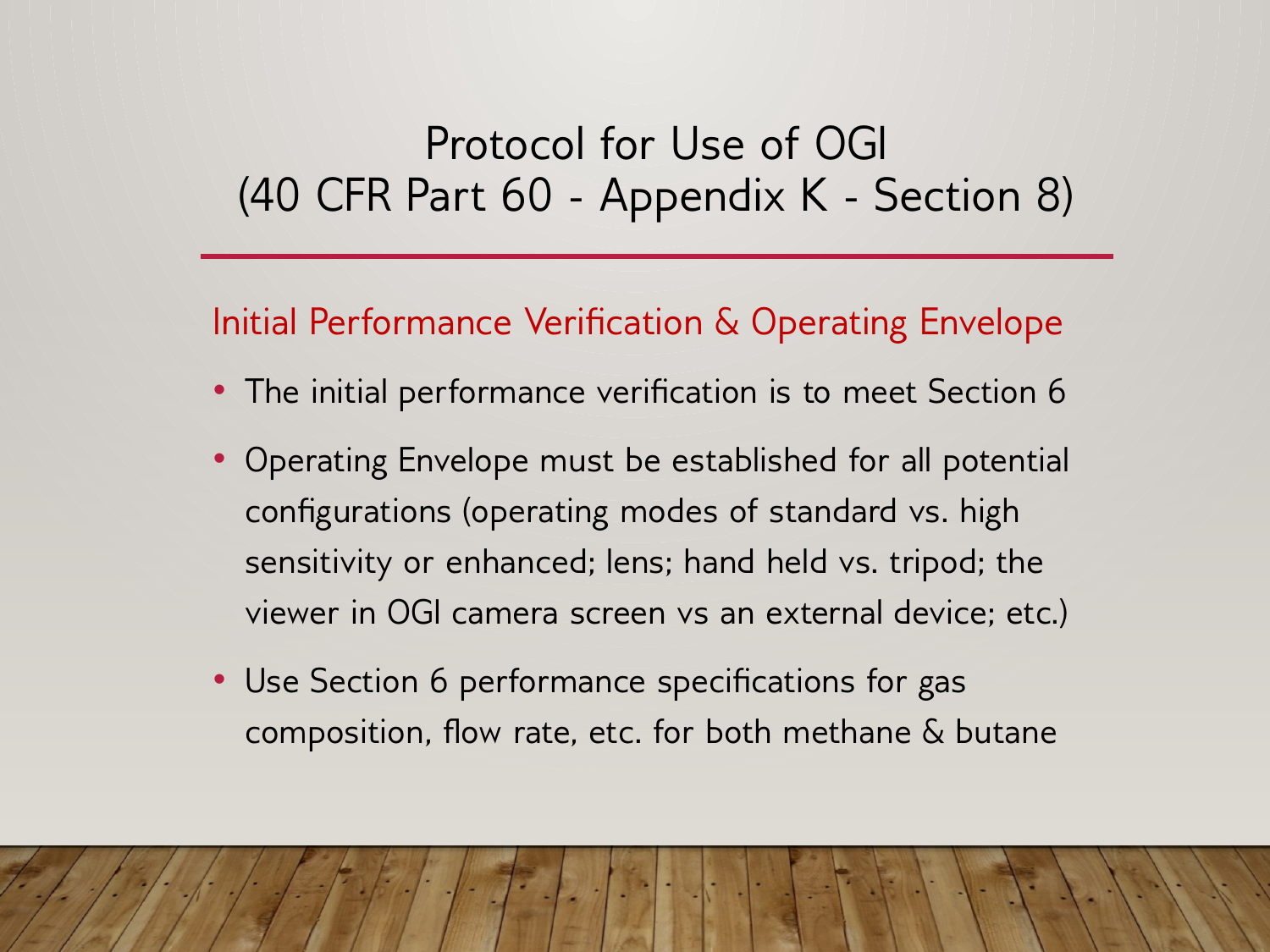

# Protocol for Use of OGI (40 CFR Part 60 - Appendix K - Section 8)
Initial Performance Verification & Operating Envelope
The initial performance verification is to meet Section 6
Operating Envelope must be established for all potential configurations (operating modes of standard vs. high sensitivity or enhanced; lens; hand held vs. tripod; the viewer in OGI camera screen vs an external device; etc.)
Use Section 6 performance specifications for gas composition, flow rate, etc. for both methane & butane